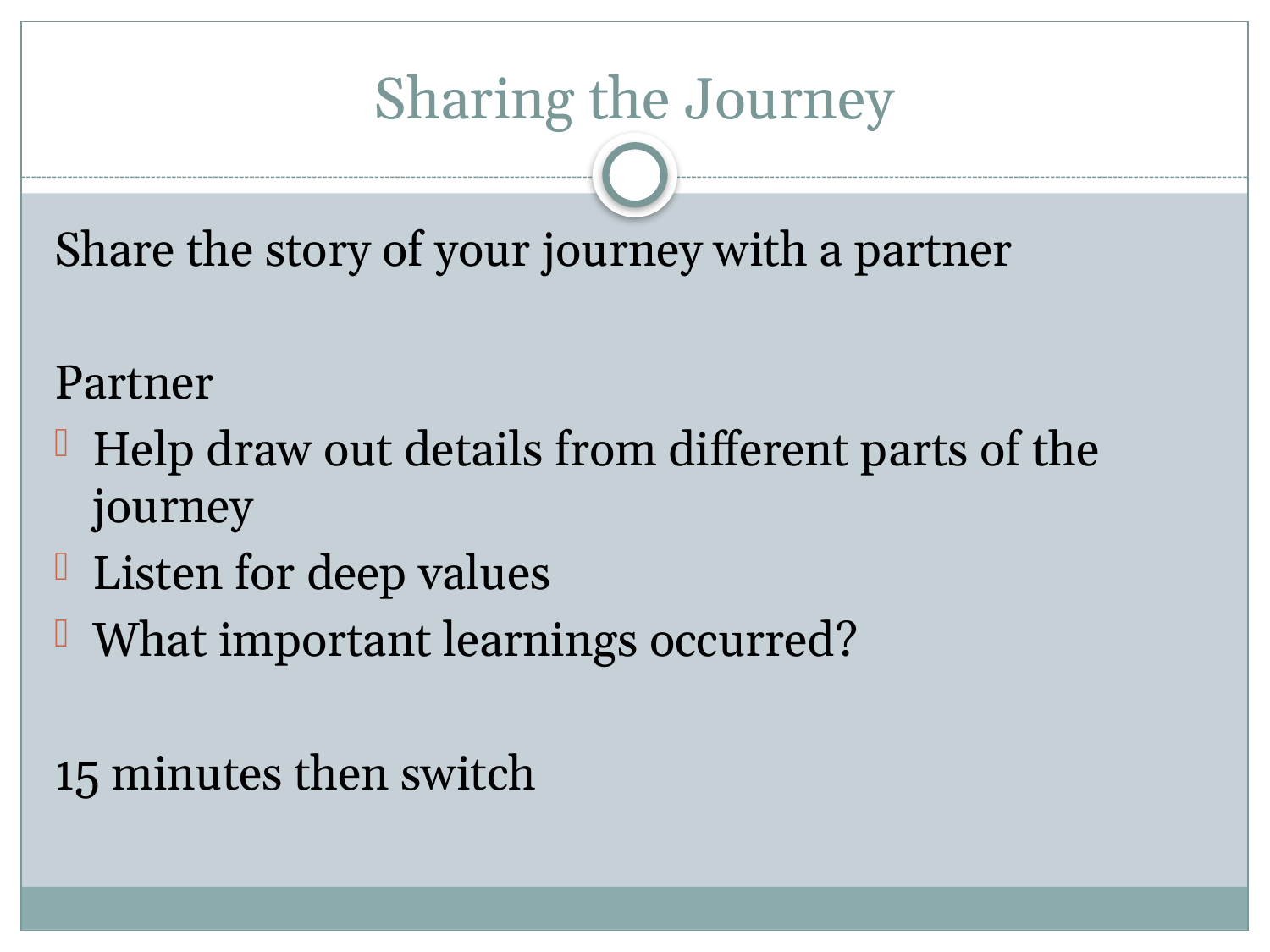

# Sharing the Journey
Share the story of your journey with a partner

Partner
Help draw out details from different parts of the journey
Listen for deep values
What important learnings occurred?

15 minutes then switch